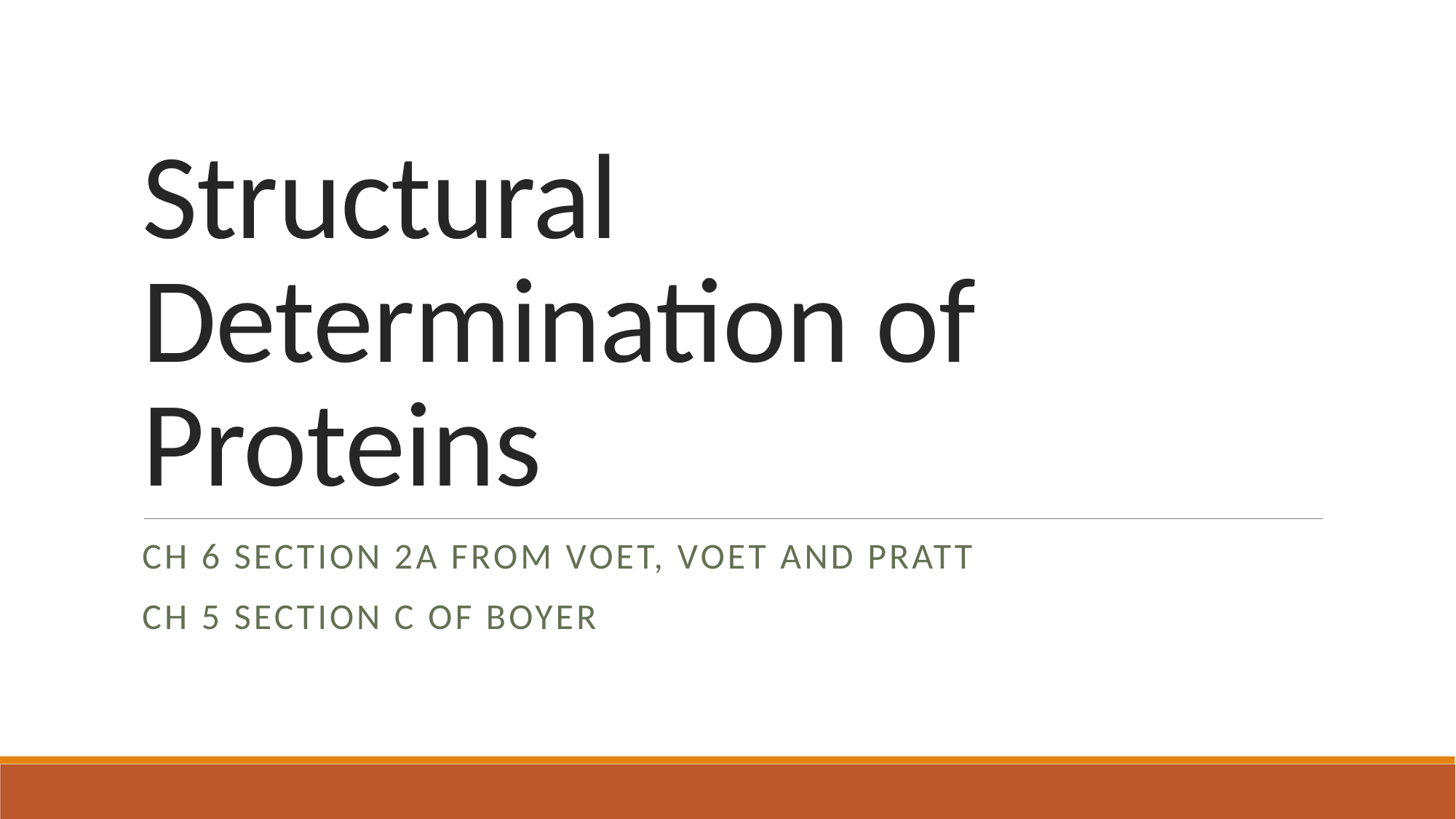

# Structural Determination of Proteins
Ch 6 section 2A from Voet, Voet and Pratt
Ch 5 section C of Boyer